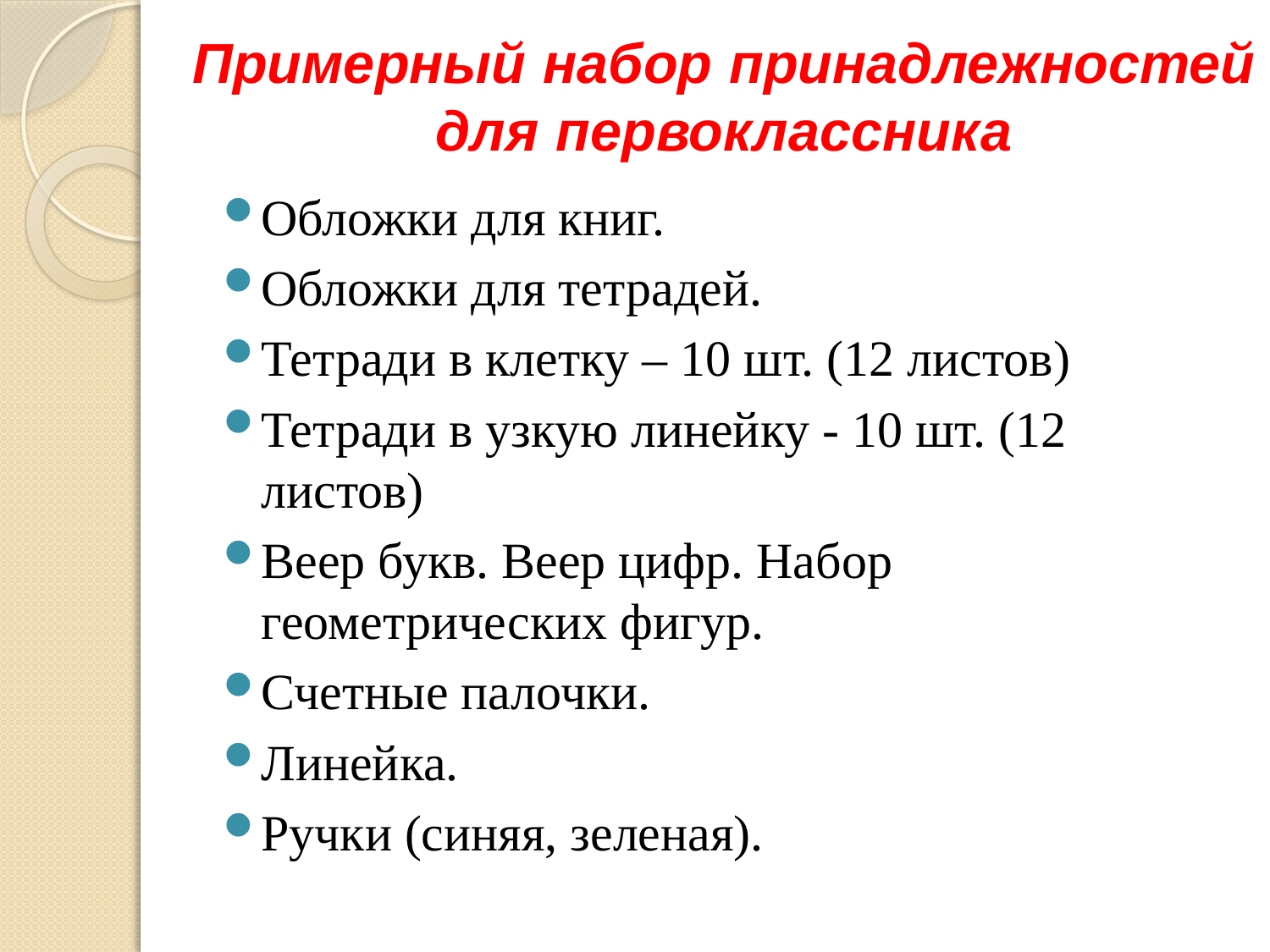

# Примерный набор принадлежностей для первоклассника
Обложки для книг.
Обложки для тетрадей.
Тетради в клетку – 10 шт. (12 листов)
Тетради в узкую линейку - 10 шт. (12 листов)
Веер букв. Веер цифр. Набор геометрических фигур.
Счетные палочки.
Линейка.
Ручки (синяя, зеленая).